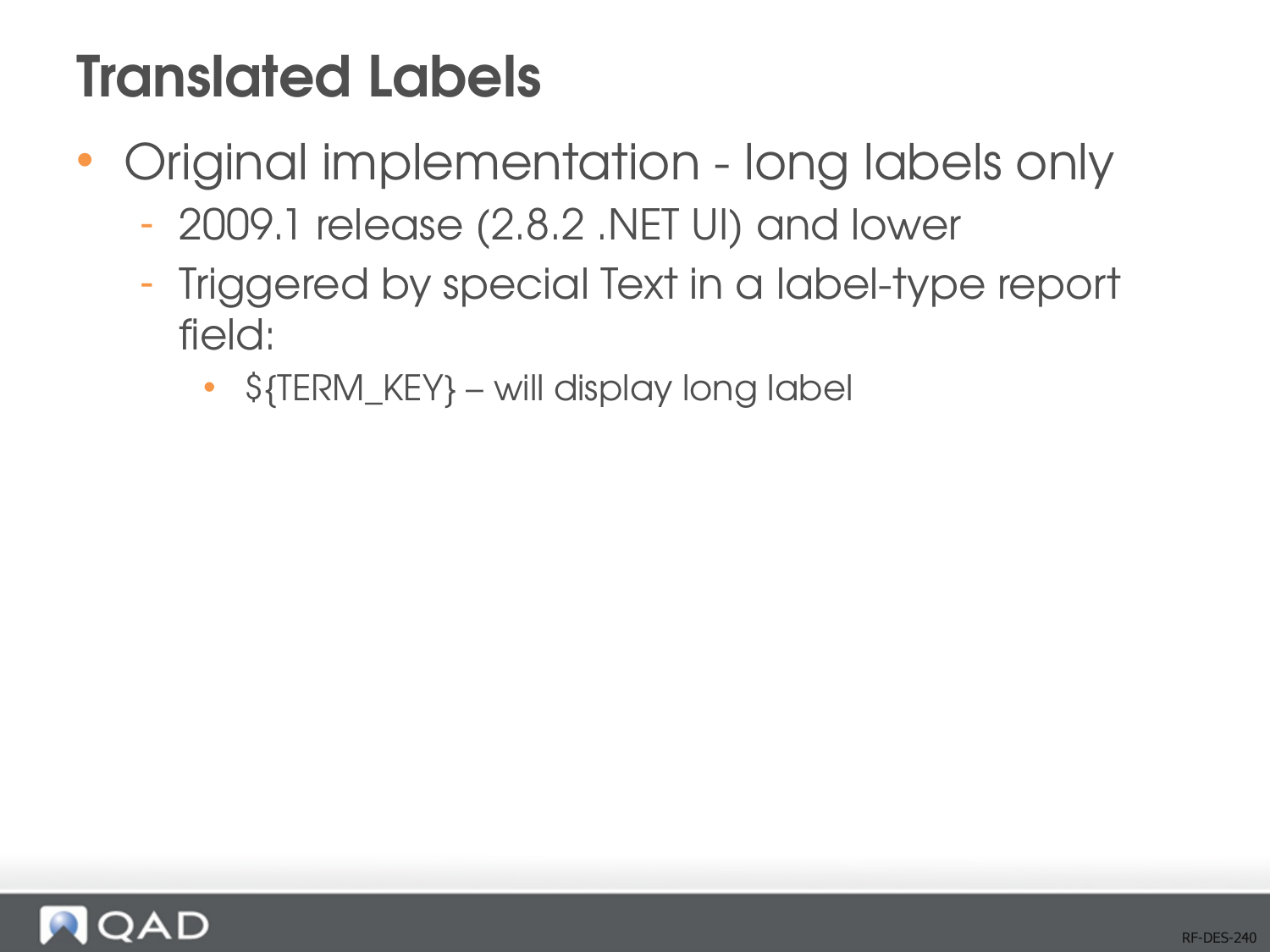

# Translated Labels
Original implementation - long labels only
2009.1 release (2.8.2 .NET UI) and lower
Triggered by special Text in a label-type report field:
 ${TERM_KEY} – will display long label
RF-DES-240